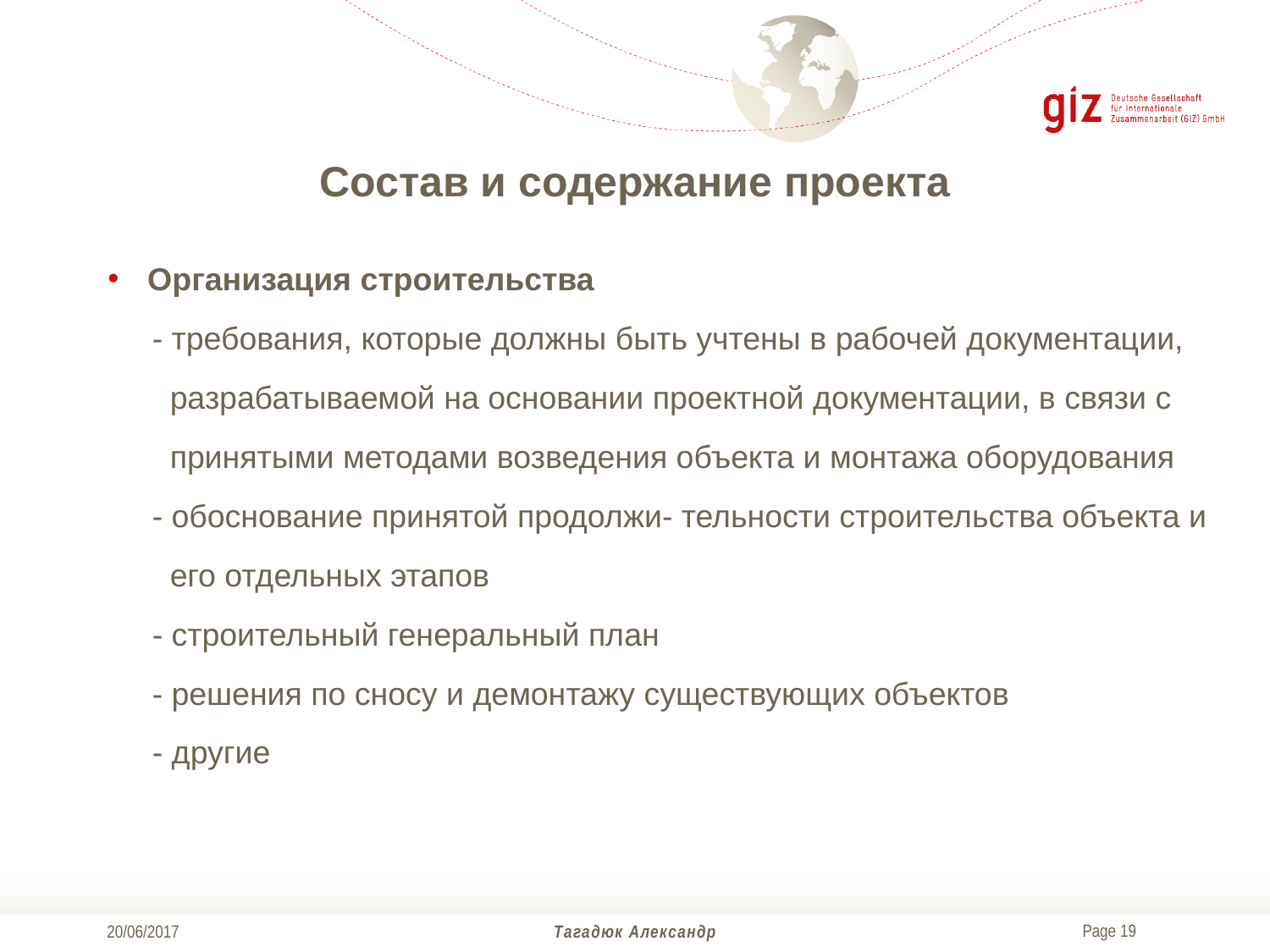

# Состав и содержание проекта
Организация строительства
     - требования, которые должны быть учтены в рабочей документации,
       разрабатываемой на основании проектной документации, в связи с
       принятыми методами возведения объекта и монтажа оборудования
     - обоснование принятой продолжи- тельности строительства объекта и
       его отдельных этапов
     - строительный генеральный план
     - решения по сносу и демонтажу существующих объектов
     - другие
20/06/2017
Тагадюк Александр